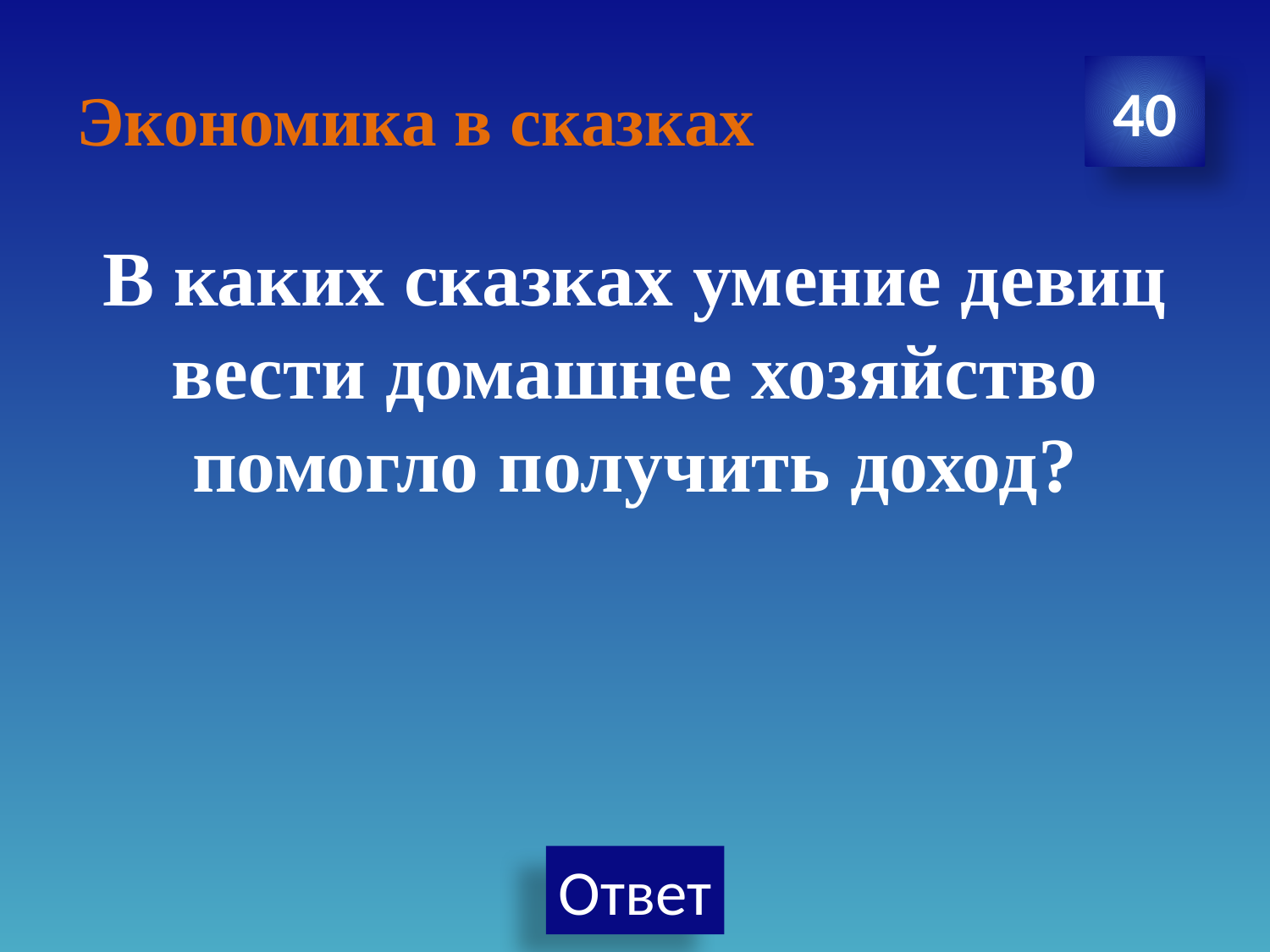

# Экономика в сказках
40
В каких сказках умение девиц вести домашнее хозяйство помогло получить доход?